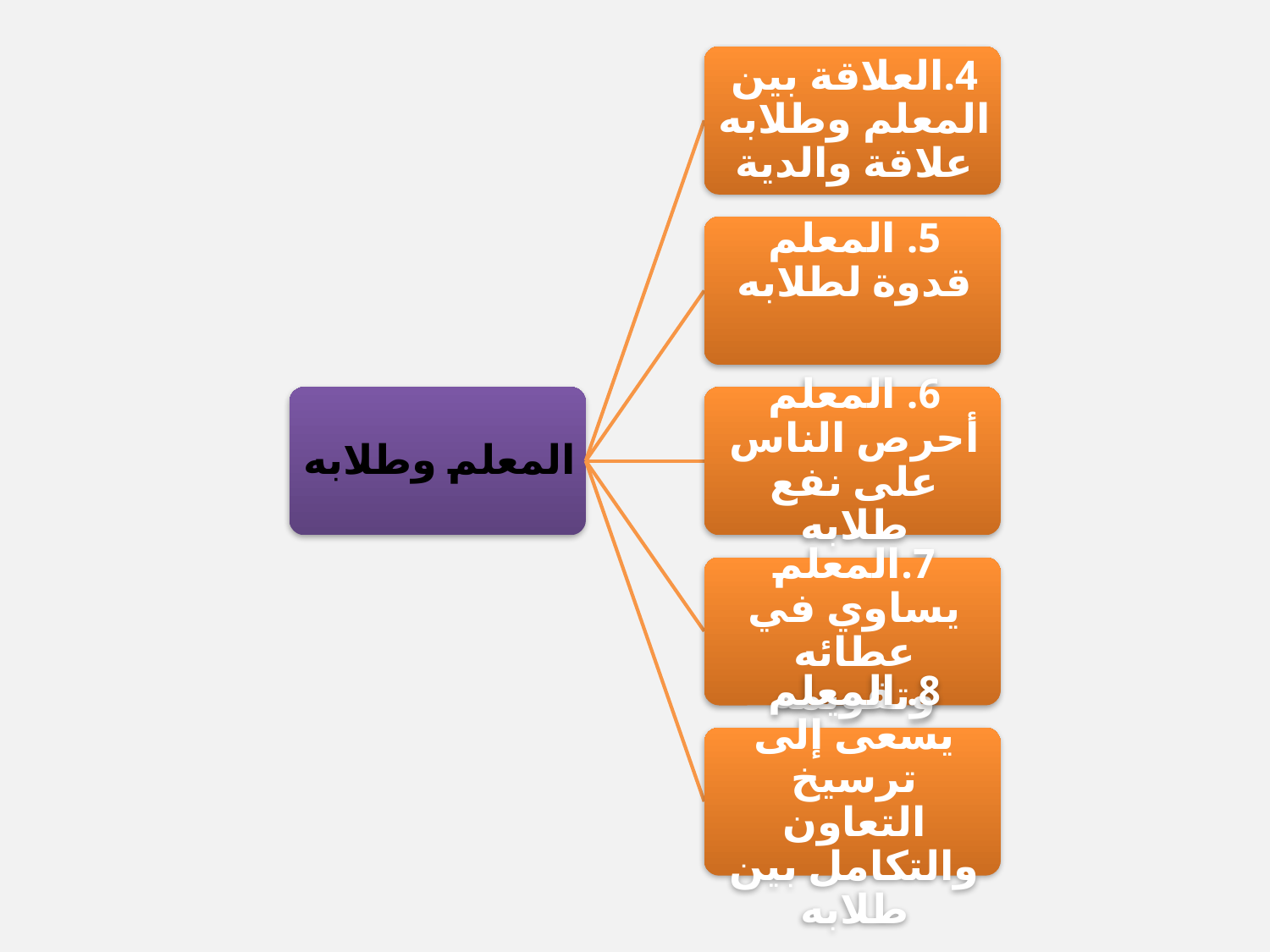

المعلم وطلابه

4.العلاقة بين المعلم وطلابه علاقة والدية

5. المعلم قدوة لطلابه

6. المعلم أحرص الناس على نفع طلابه

7.المعلم يساوي في عطائه وتقويمه

8. المعلم يسعى إلى ترسيخ التعاون والتكامل بين طلابه